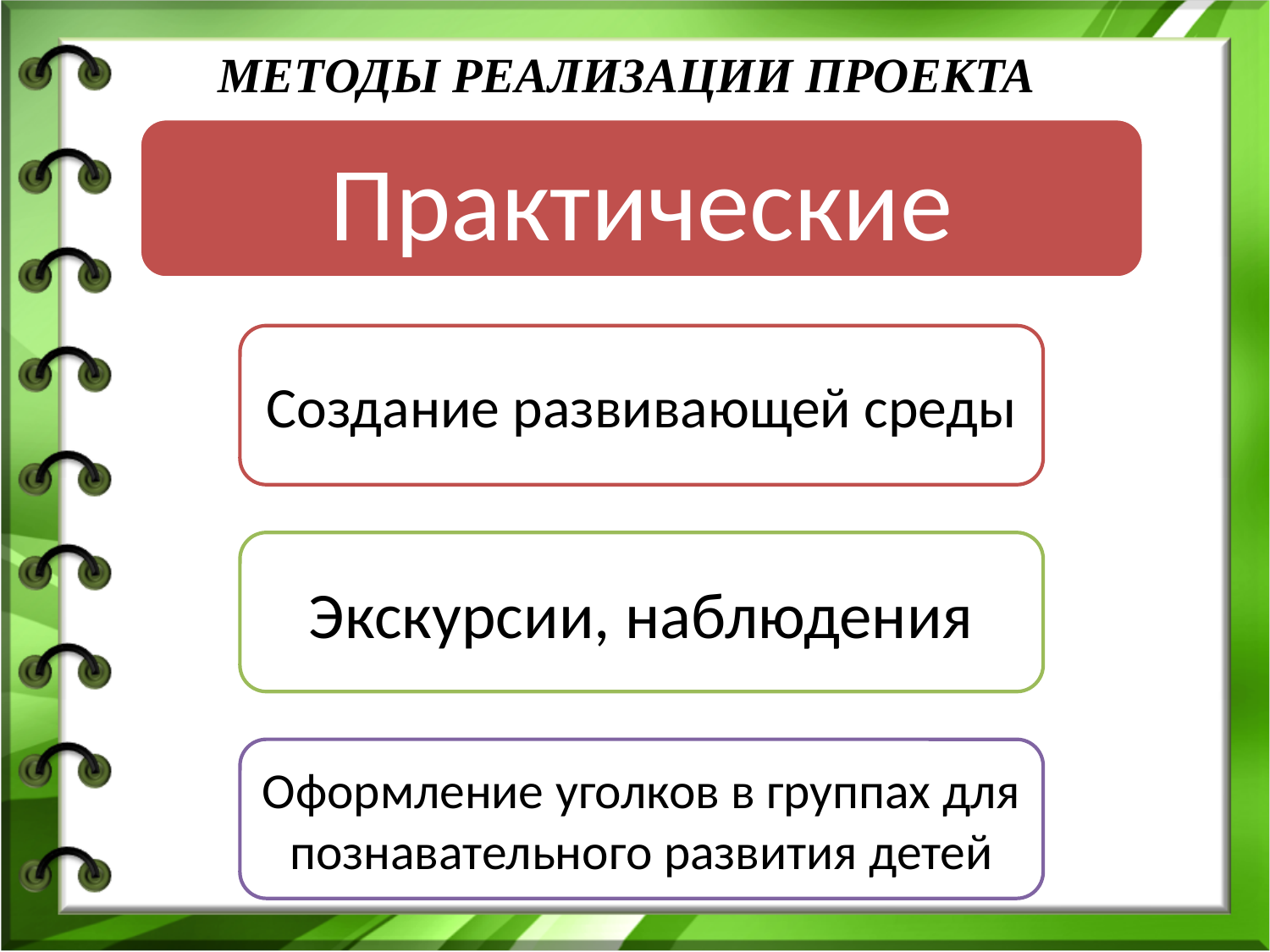

# МЕТОДЫ РЕАЛИЗАЦИИ ПРОЕКТА
Практические
Создание развивающей среды
Экскурсии, наблюдения
Оформление уголков в группах для познавательного развития детей